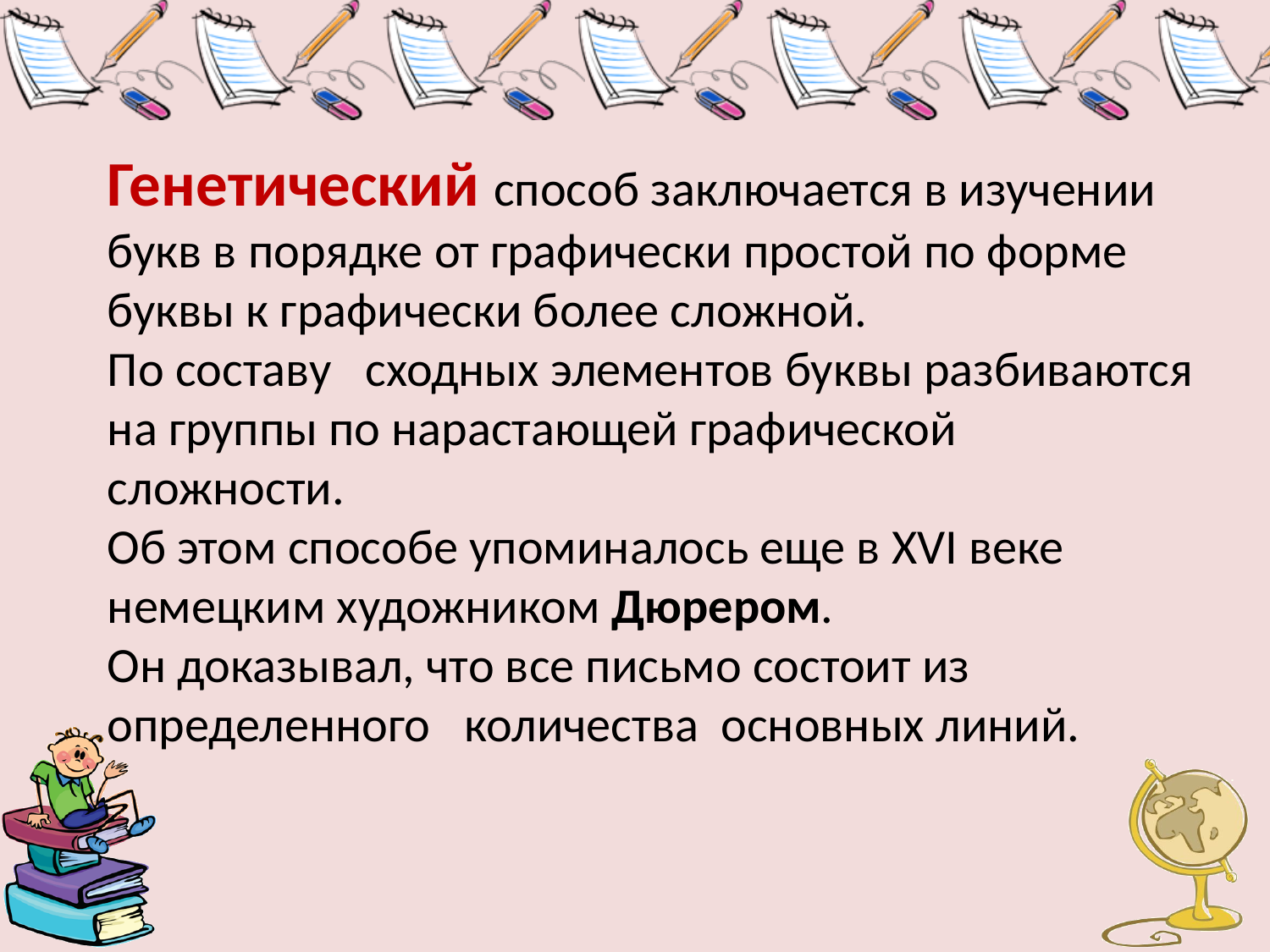

Генетический способ заключается в изучении букв в порядке от графически простой по форме буквы к графически более сложной.
По составу   сходных элементов буквы разбиваются на группы по нарастающей графической
сложности.
Об этом способе упоминалось еще в XVI веке немецким художником Дюрером.
Он доказывал, что все письмо состоит из определенного   количества  основных линий.